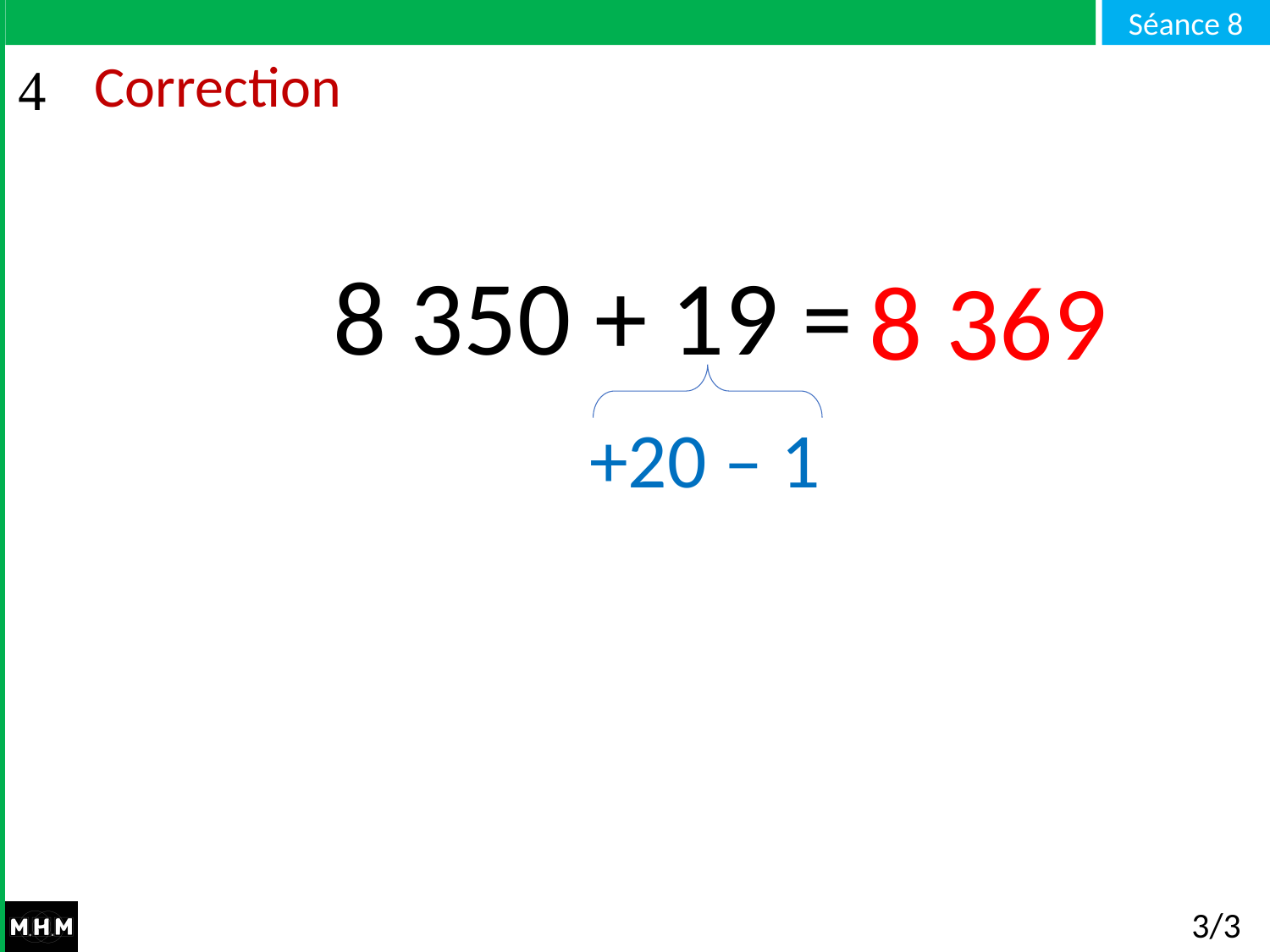

# Correction
8 350 + 19 =
8 369

+20 – 1
3/3